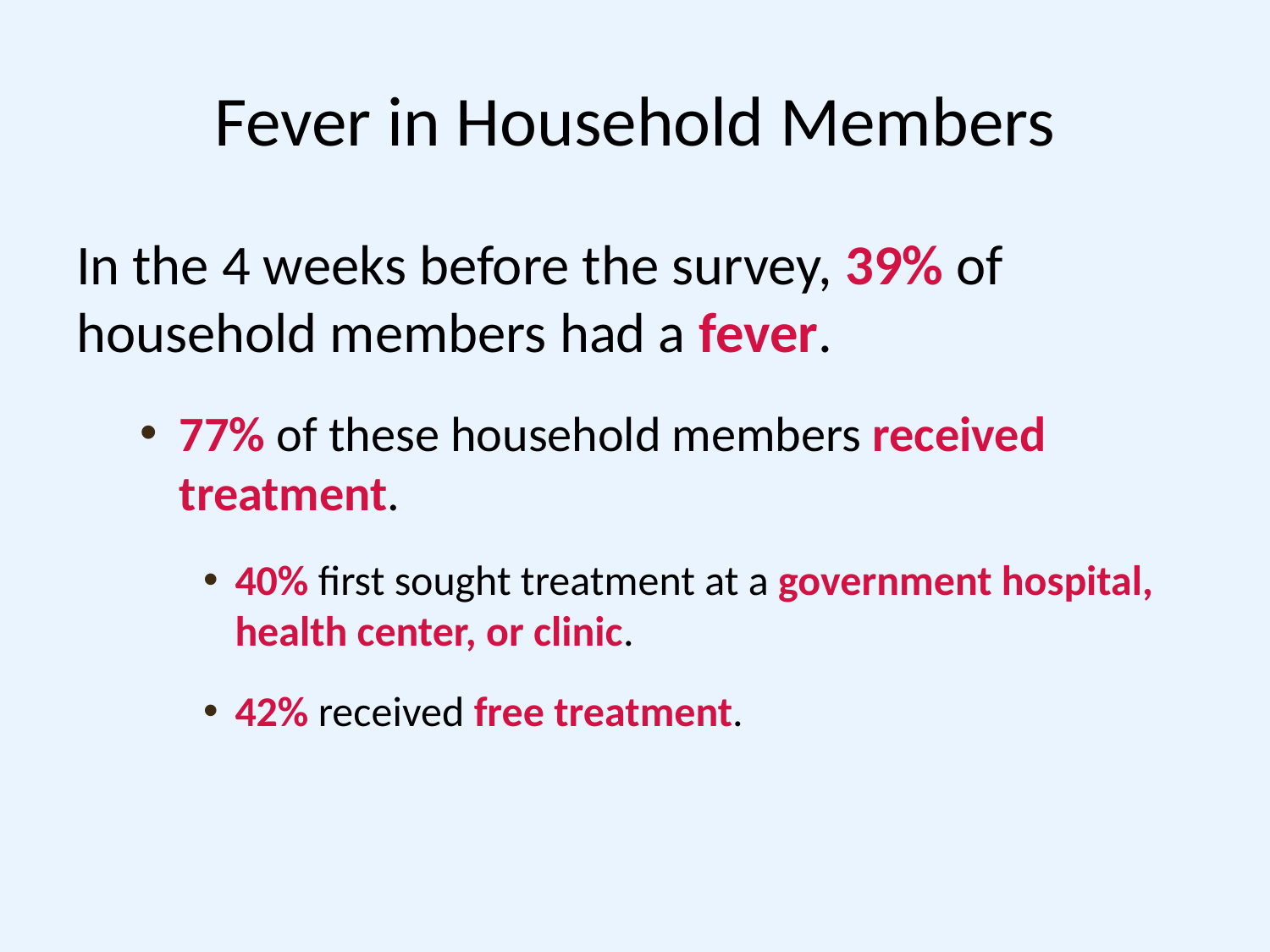

# Fever in Household Members
In the 4 weeks before the survey, 39% of household members had a fever.
77% of these household members received treatment.
40% first sought treatment at a government hospital, health center, or clinic.
42% received free treatment.